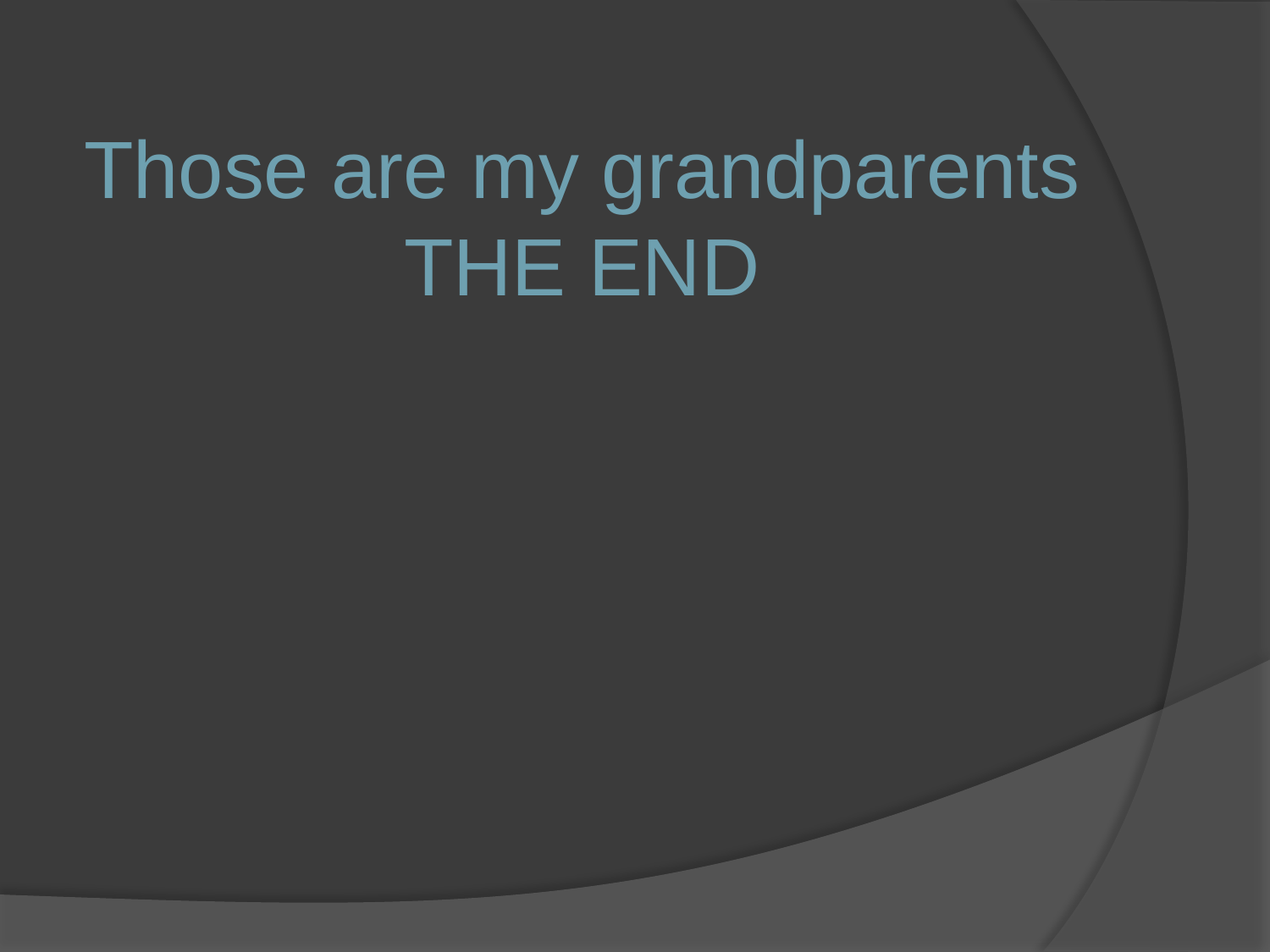

# Those are my grandparents THE END